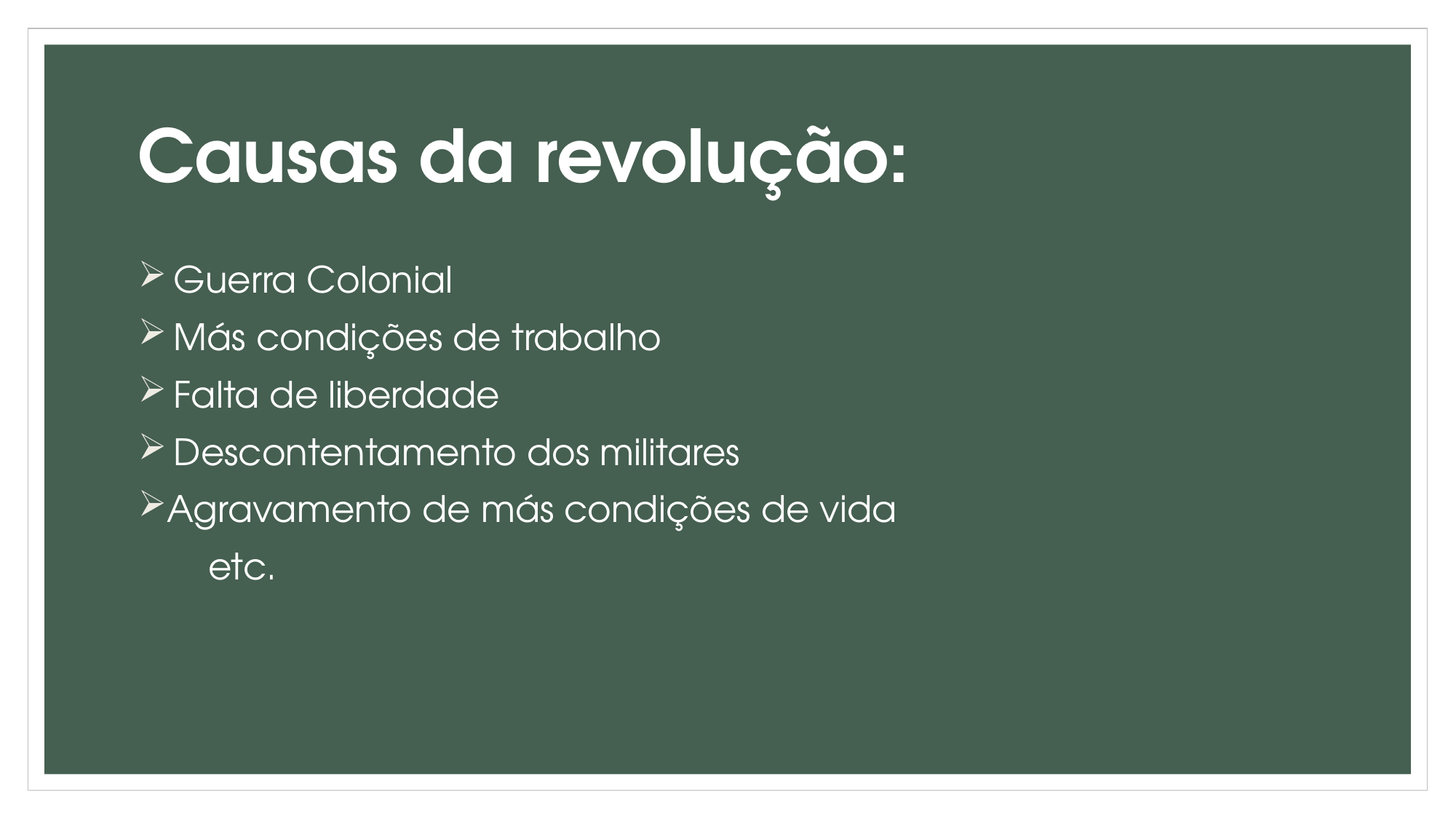

# Causas da revolução:
Guerra Colonial
Más condições de trabalho
Falta de liberdade
Descontentamento dos militares
Agravamento de más condições de vida
       etc.